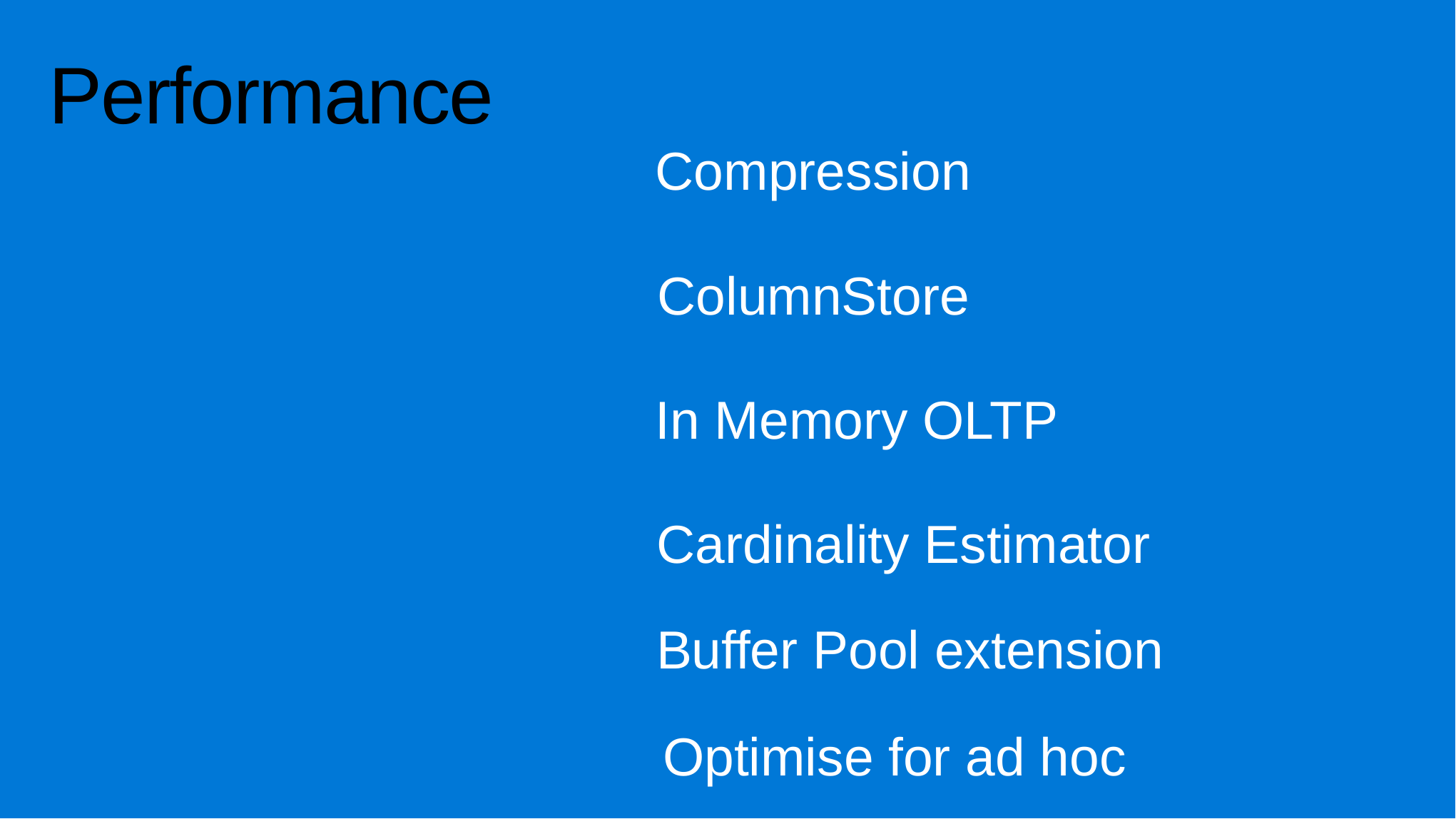

# Performance
Compression
ColumnStore
In Memory OLTP
Cardinality Estimator
Buffer Pool extension
Optimise for ad hoc